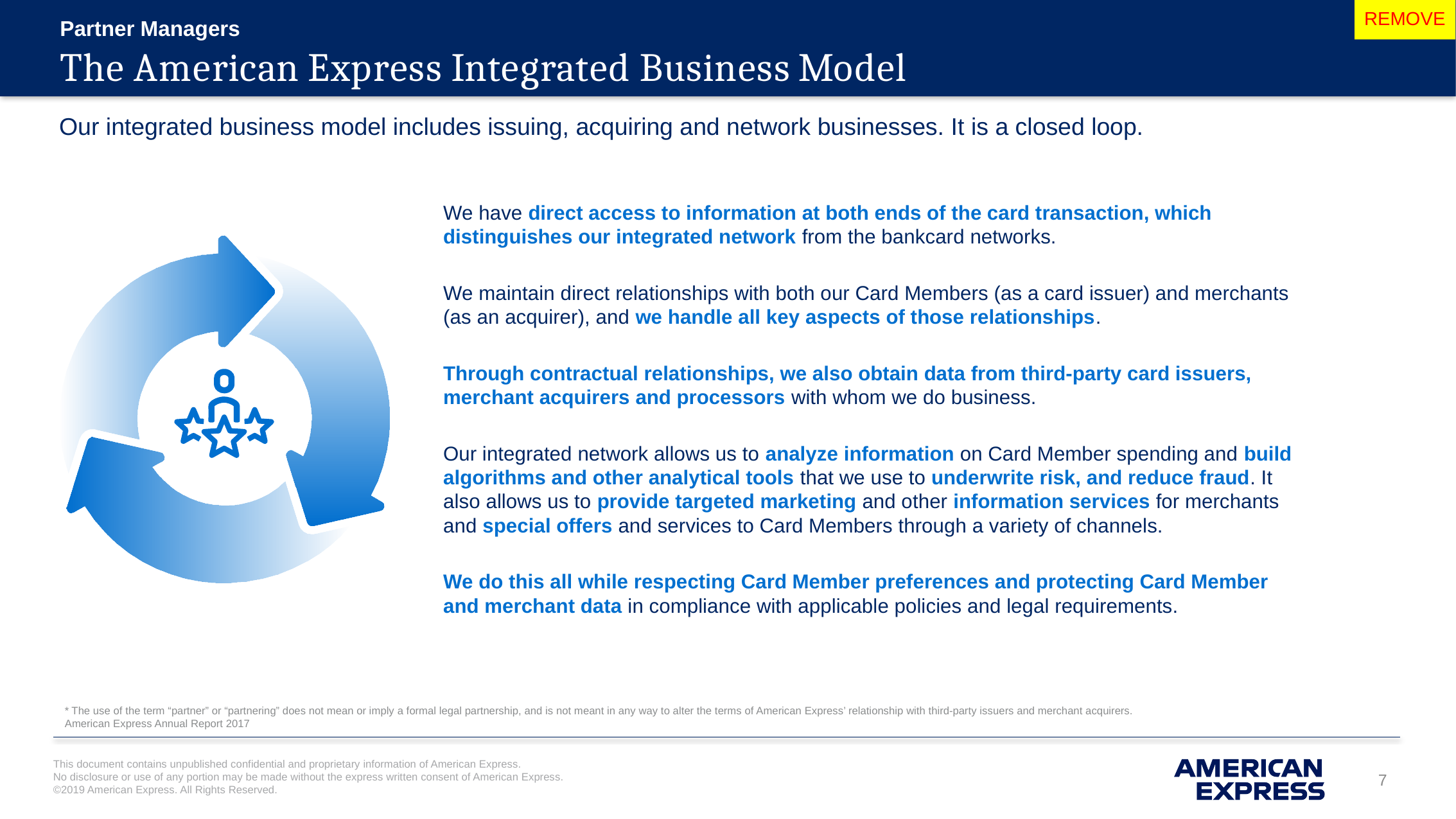

# The American Express Integrated Business Model
Our integrated business model includes issuing, acquiring and network businesses. It is a closed loop.
We have direct access to information at both ends of the card transaction, which distinguishes our integrated network from the bankcard networks.
We maintain direct relationships with both our Card Members (as a card issuer) and merchants (as an acquirer), and we handle all key aspects of those relationships.
Through contractual relationships, we also obtain data from third-party card issuers, merchant acquirers and processors with whom we do business.
Our integrated network allows us to analyze information on Card Member spending and build algorithms and other analytical tools that we use to underwrite risk, and reduce fraud. It also allows us to provide targeted marketing and other information services for merchants and special offers and services to Card Members through a variety of channels.
We do this all while respecting Card Member preferences and protecting Card Member and merchant data in compliance with applicable policies and legal requirements.

* The use of the term “partner” or “partnering” does not mean or imply a formal legal partnership, and is not meant in any way to alter the terms of American Express’ relationship with third-party issuers and merchant acquirers.
American Express Annual Report 2017